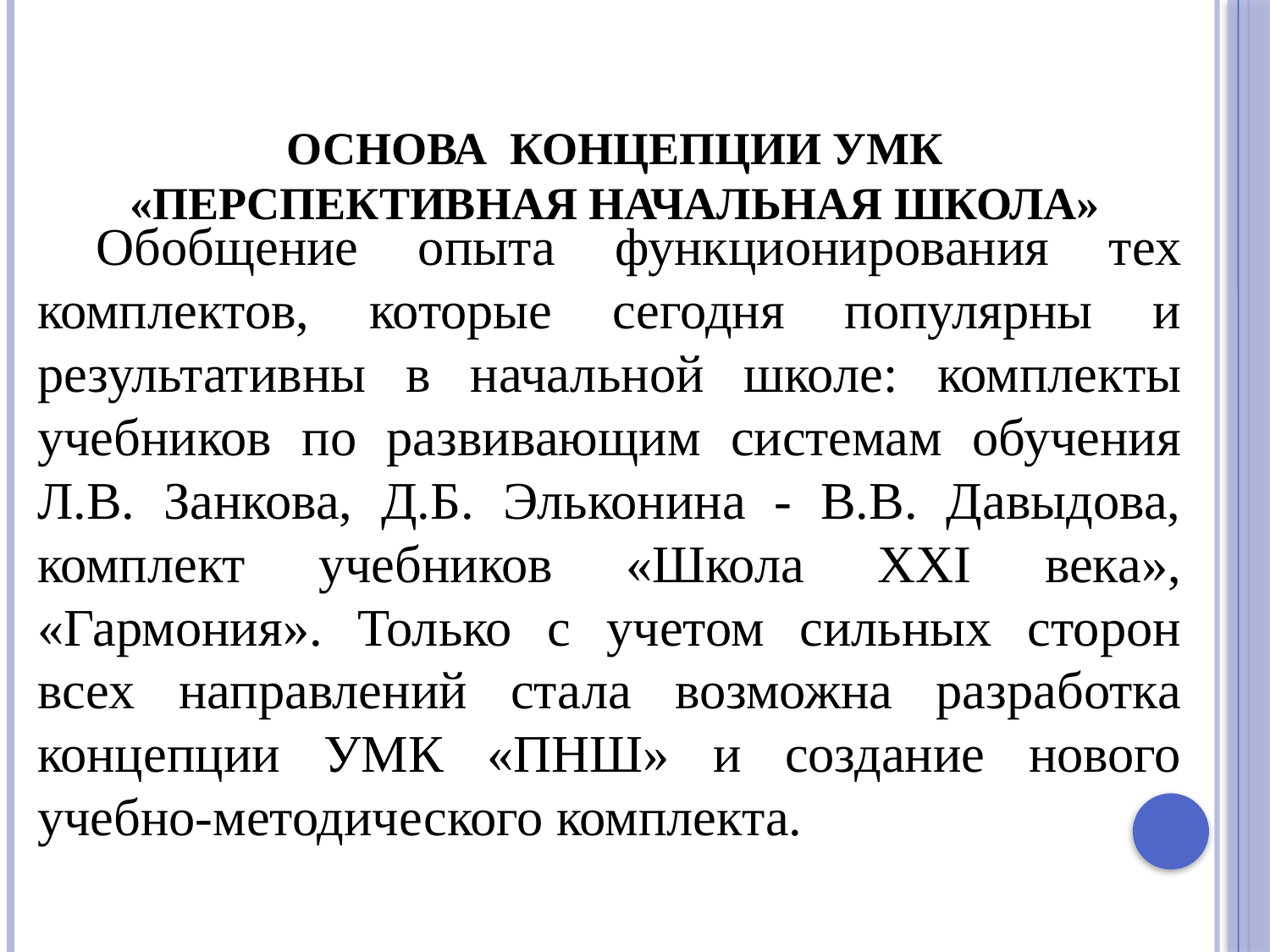

# Основа  концепции УМК «Перспективная начальная школа»
 Обобщение опыта функционирования тех комплектов, которые сегодня популярны и результативны в начальной школе: комплекты учебников по развивающим системам обучения Л.В. Занкова, Д.Б. Эльконина - В.В. Давыдова, комплект учебников «Школа XXI века», «Гармония». Только с учетом сильных сторон всех направлений стала возможна разработка концепции УМК «ПНШ» и создание нового учебно-методического комплекта.